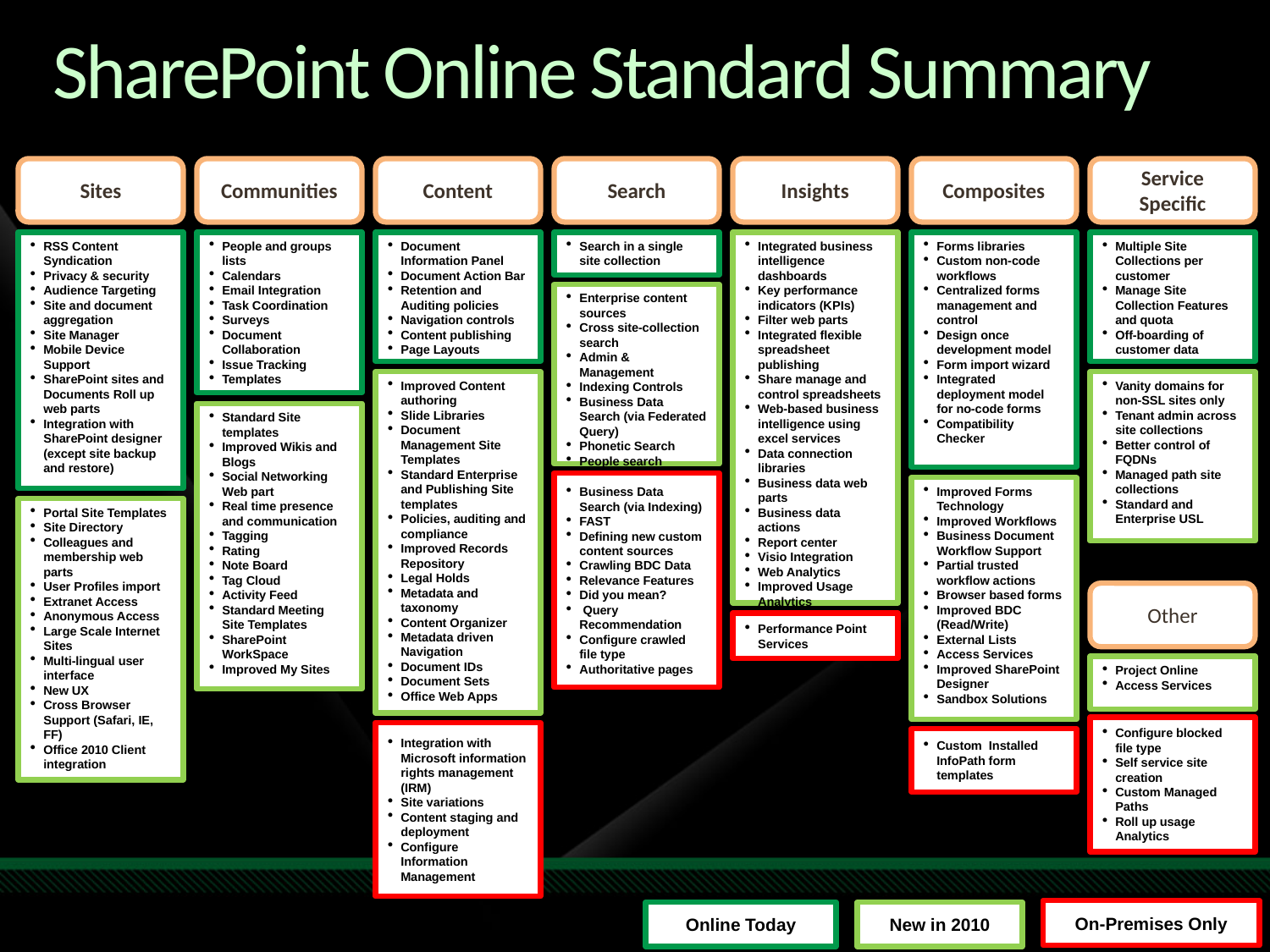

# SharePoint Online Standard Summary
Sites
Communities
Content
Search
Insights
Composites
Service Specific
RSS Content Syndication
Privacy & security
Audience Targeting
Site and document aggregation
Site Manager
Mobile Device Support
SharePoint sites and Documents Roll up web parts
Integration with SharePoint designer (except site backup and restore)
People and groups lists
Calendars
Email Integration
Task Coordination
Surveys
Document Collaboration
Issue Tracking
Templates
Document Information Panel
Document Action Bar
Retention and Auditing policies
Navigation controls
Content publishing
Page Layouts
Search in a single site collection
Integrated business intelligence dashboards
Key performance indicators (KPIs)
Filter web parts
Integrated flexible spreadsheet publishing
Share manage and control spreadsheets
Web-based business intelligence using excel services
Data connection libraries
Business data web parts
Business data actions
Report center
Visio Integration
Web Analytics
Improved Usage Analytics
Forms libraries
Custom non-code workflows
Centralized forms management and control
Design once development model
Form import wizard
Integrated deployment model for no-code forms
Compatibility Checker
Multiple Site Collections per customer
Manage Site Collection Features and quota
Off-boarding of customer data
Enterprise content sources
Cross site-collection search
Admin & Management
Indexing Controls
Business Data Search (via Federated Query)
Phonetic Search
People search
Improved Content authoring
Slide Libraries
Document Management Site Templates
Standard Enterprise  and Publishing Site templates
Policies, auditing and compliance
Improved Records Repository
Legal Holds
Metadata and taxonomy
Content Organizer
Metadata driven Navigation
Document IDs
Document Sets
Office Web Apps

Vanity domains for non-SSL sites only
Tenant admin across site collections
Better control of FQDNs
Managed path site collections
Standard and Enterprise USL
Standard Site templates
Improved Wikis and Blogs
Social Networking Web part
Real time presence and communication
Tagging
Rating
Note Board
Tag Cloud
Activity Feed
Standard Meeting Site Templates
SharePoint WorkSpace
Improved My Sites
Business Data Search (via Indexing)
FAST
Defining new custom content sources
Crawling BDC Data
Relevance Features
Did you mean?
 Query Recommendation
Configure crawled file type
Authoritative pages
Improved Forms Technology
Improved Workflows
Business Document Workflow Support
Partial trusted workflow actions
Browser based forms
Improved BDC (Read/Write)
External Lists
Access Services
Improved SharePoint Designer
Sandbox Solutions
Portal Site Templates
Site Directory
Colleagues and membership web parts
User Profiles import
Extranet Access
Anonymous Access
Large Scale Internet Sites
Multi-lingual user interface
New UX
Cross Browser Support (Safari, IE, FF)
Office 2010 Client integration
Other
Performance Point Services
Project Online
Access Services
Configure blocked file type
Self service site creation
Custom Managed Paths
Roll up usage Analytics
Integration with Microsoft information rights management (IRM)
Site variations
Content staging and deployment
Configure Information Management
Custom  Installed InfoPath form templates
On-Premises Only
Online Today
New in 2010